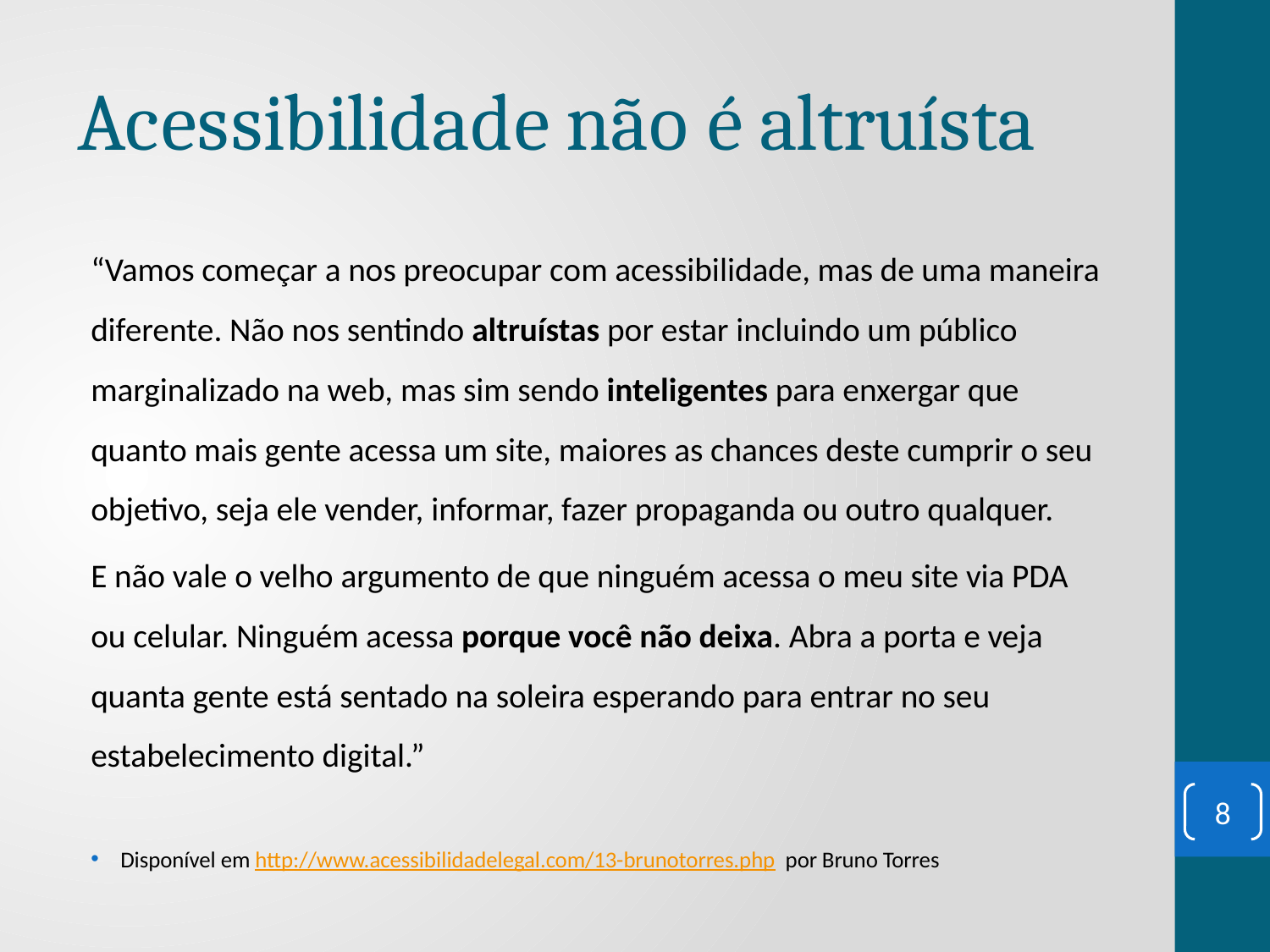

# Acessibilidade não é altruísta
“Vamos começar a nos preocupar com acessibilidade, mas de uma maneira diferente. Não nos sentindo altruístas por estar incluindo um público marginalizado na web, mas sim sendo inteligentes para enxergar que quanto mais gente acessa um site, maiores as chances deste cumprir o seu objetivo, seja ele vender, informar, fazer propaganda ou outro qualquer.
E não vale o velho argumento de que ninguém acessa o meu site via PDA ou celular. Ninguém acessa porque você não deixa. Abra a porta e veja quanta gente está sentado na soleira esperando para entrar no seu estabelecimento digital.”

Disponível em http://www.acessibilidadelegal.com/13-brunotorres.php  por Bruno Torres

8